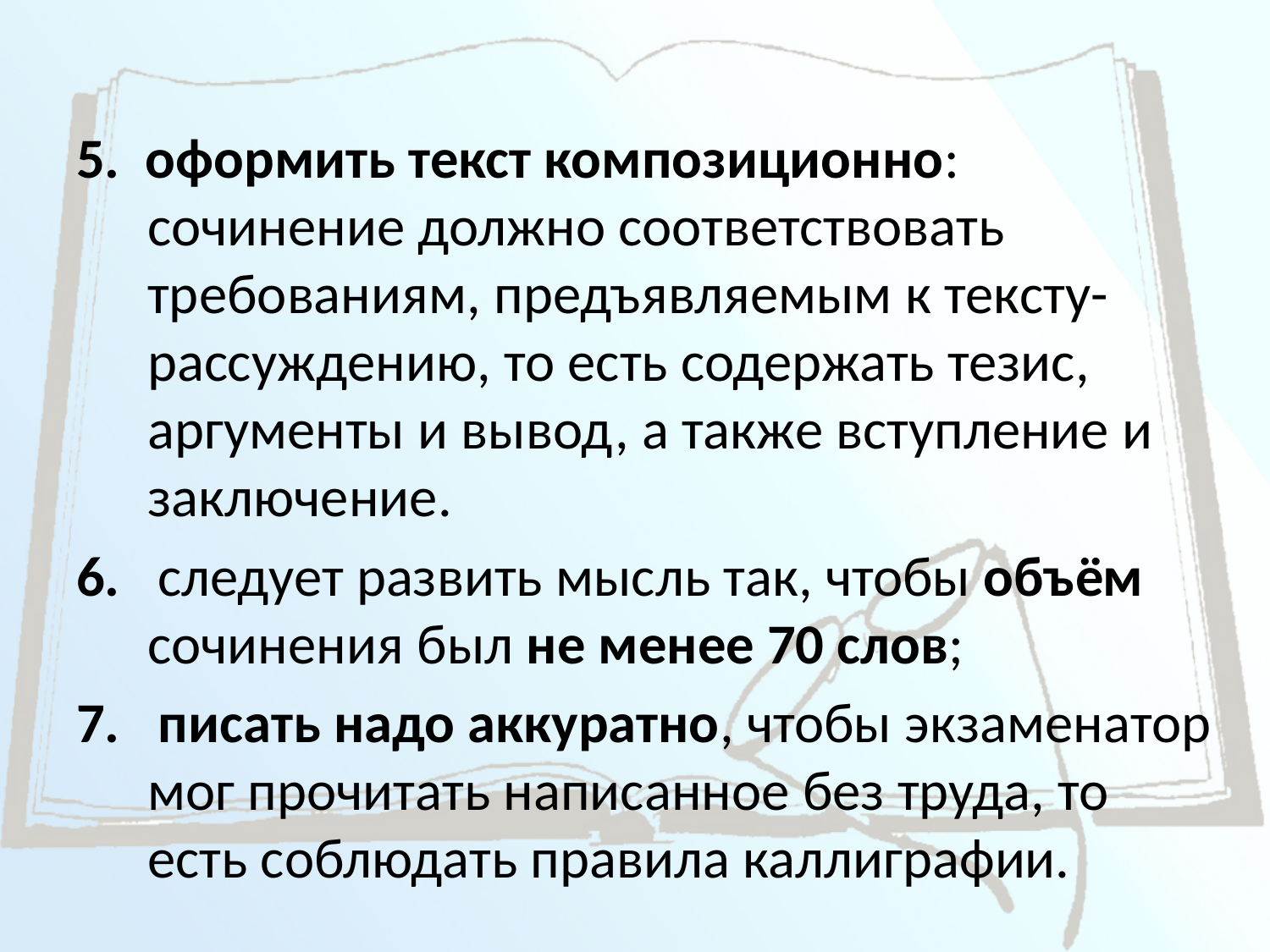

5.  оформить текст композиционно: сочинение должно соответствовать требованиям, предъявляемым к тексту-рассуждению, то есть содержать тезис, аргументы и вывод, а также вступление и заключение.
6.   следует развить мысль так, чтобы объём сочинения был не менее 70 слов;
7.   писать надо аккуратно, чтобы экзаменатор мог прочитать написанное без труда, то есть соблюдать правила каллиграфии.